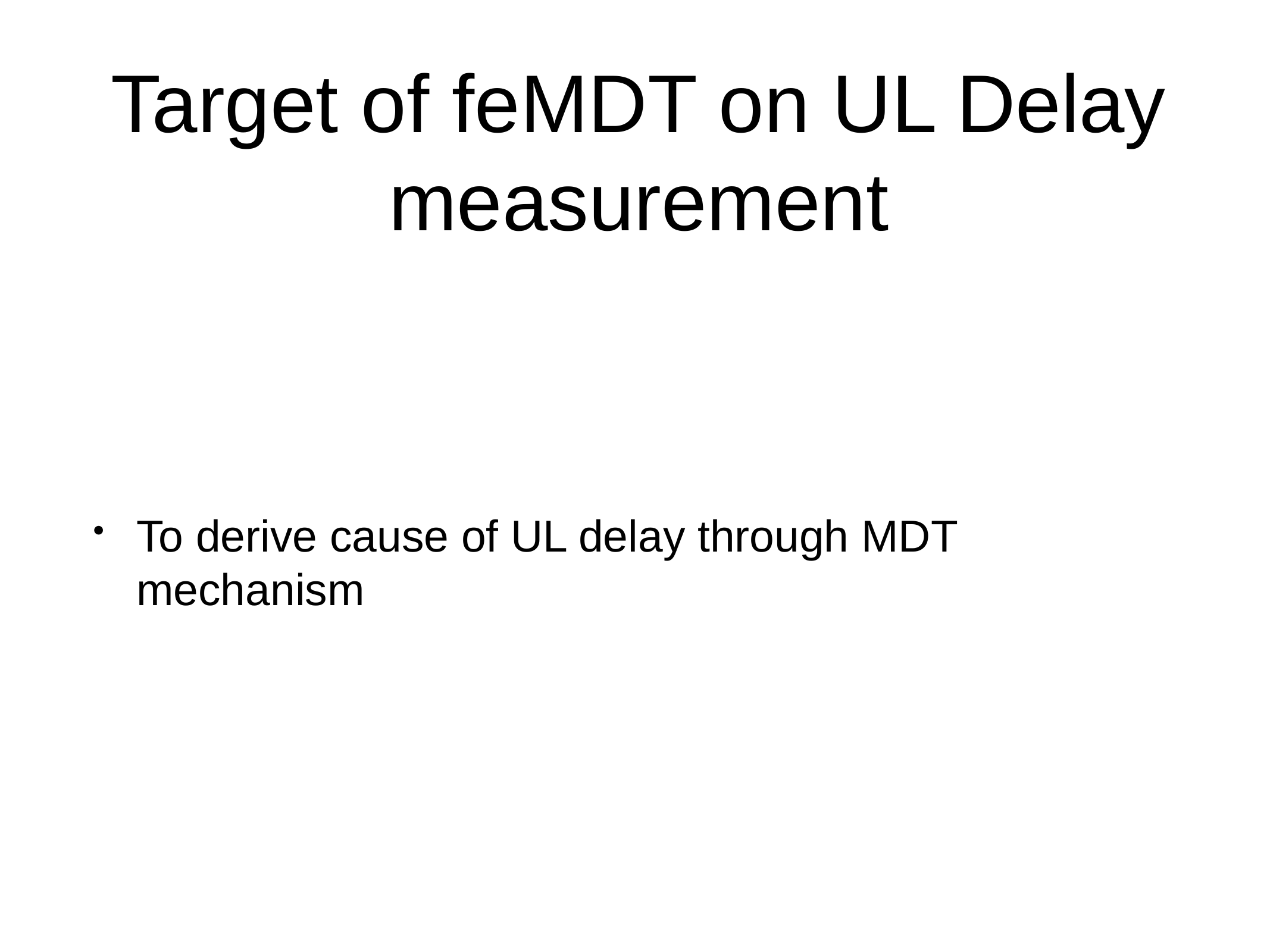

# Target of feMDT on UL Delay measurement
To derive cause of UL delay through MDT mechanism